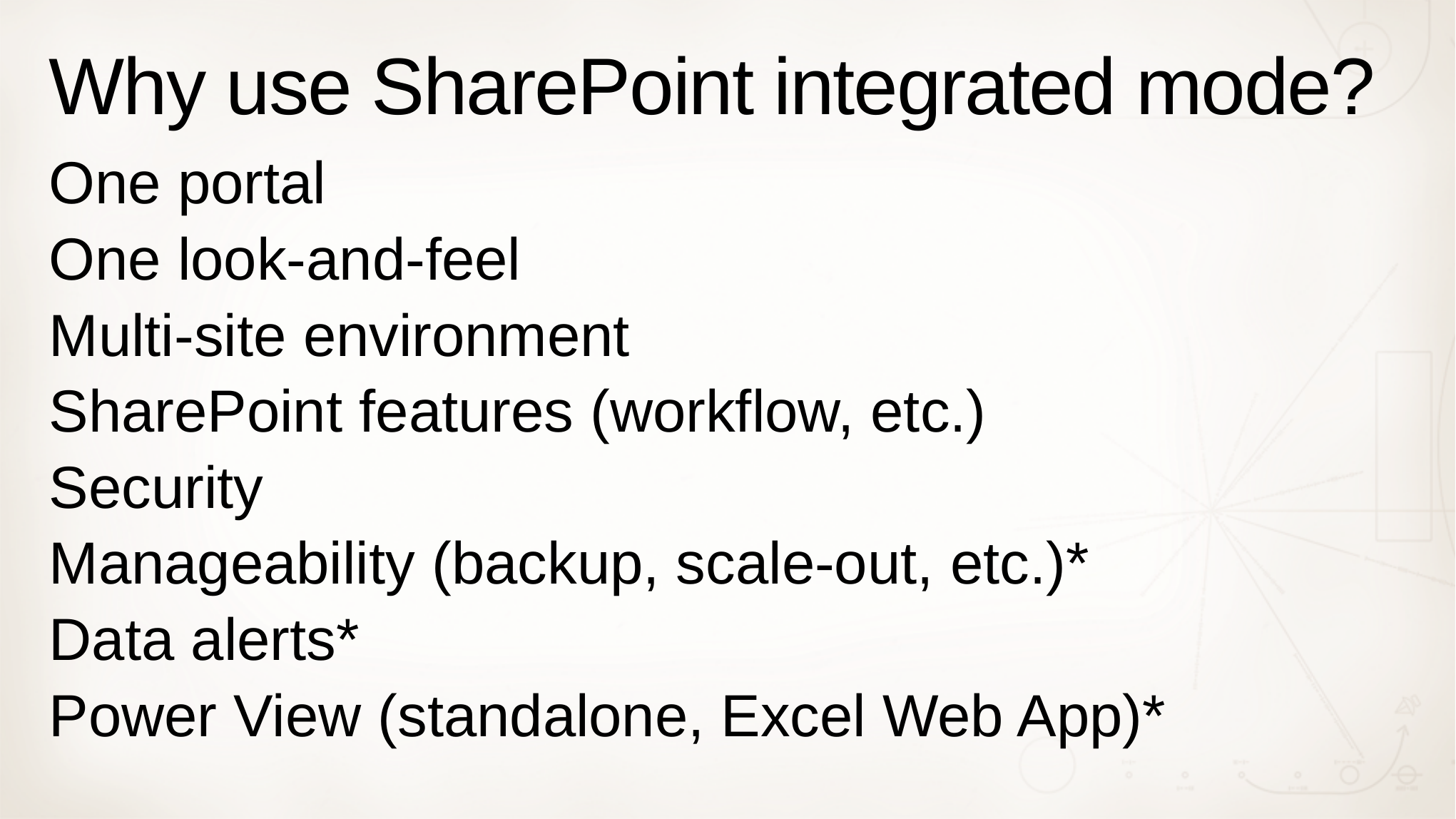

# Why use SharePoint integrated mode?
One portal
One look-and-feel
Multi-site environment
SharePoint features (workflow, etc.)
Security
Manageability (backup, scale-out, etc.)*
Data alerts*
Power View (standalone, Excel Web App)*